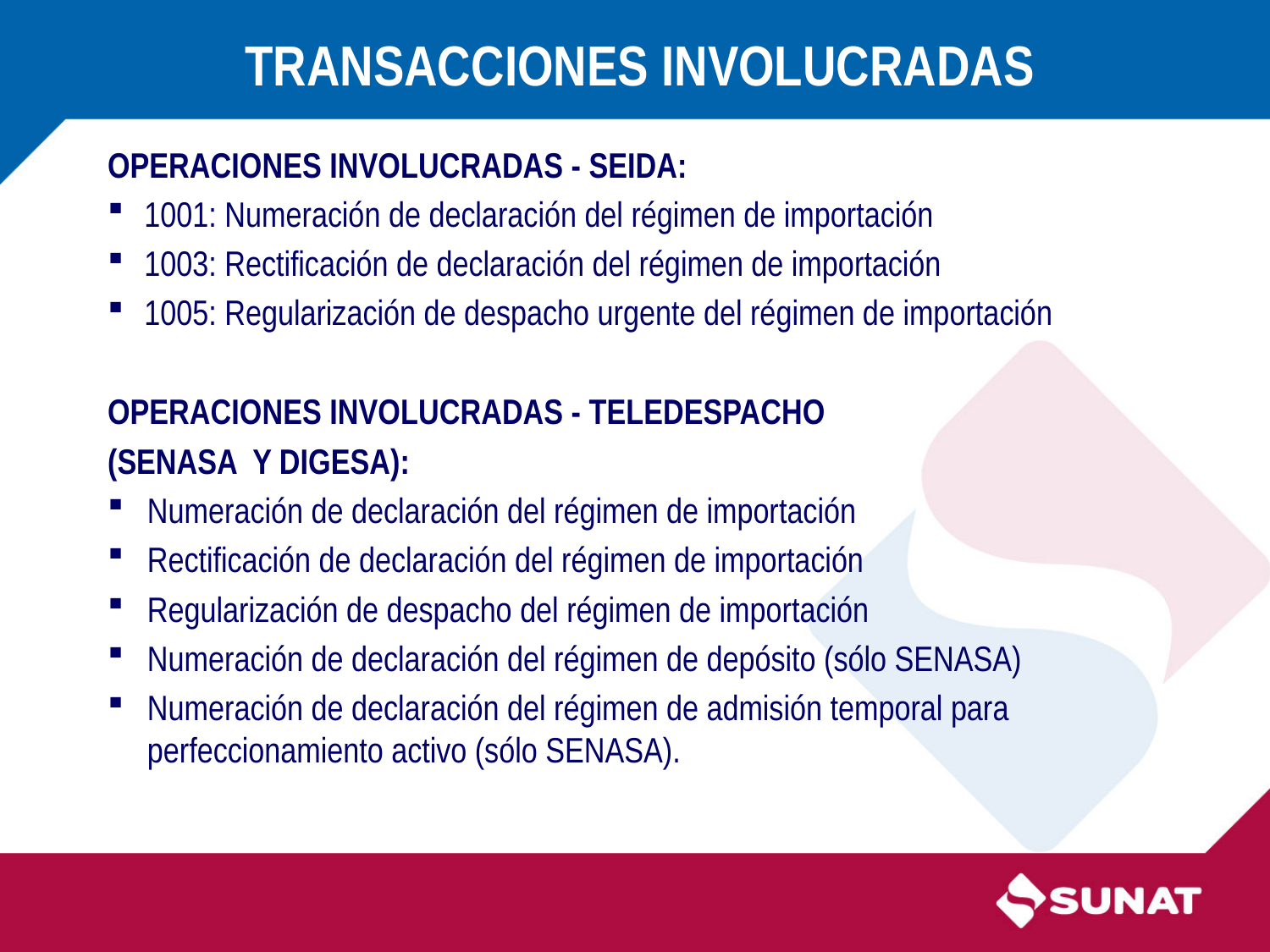

# TRANSACCIONES INVOLUCRADAS
OPERACIONES INVOLUCRADAS - SEIDA:
1001: Numeración de declaración del régimen de importación
1003: Rectificación de declaración del régimen de importación
1005: Regularización de despacho urgente del régimen de importación

OPERACIONES INVOLUCRADAS - TELEDESPACHO
(SENASA  Y DIGESA):
Numeración de declaración del régimen de importación
Rectificación de declaración del régimen de importación
Regularización de despacho del régimen de importación
Numeración de declaración del régimen de depósito (sólo SENASA)
Numeración de declaración del régimen de admisión temporal para perfeccionamiento activo (sólo SENASA).